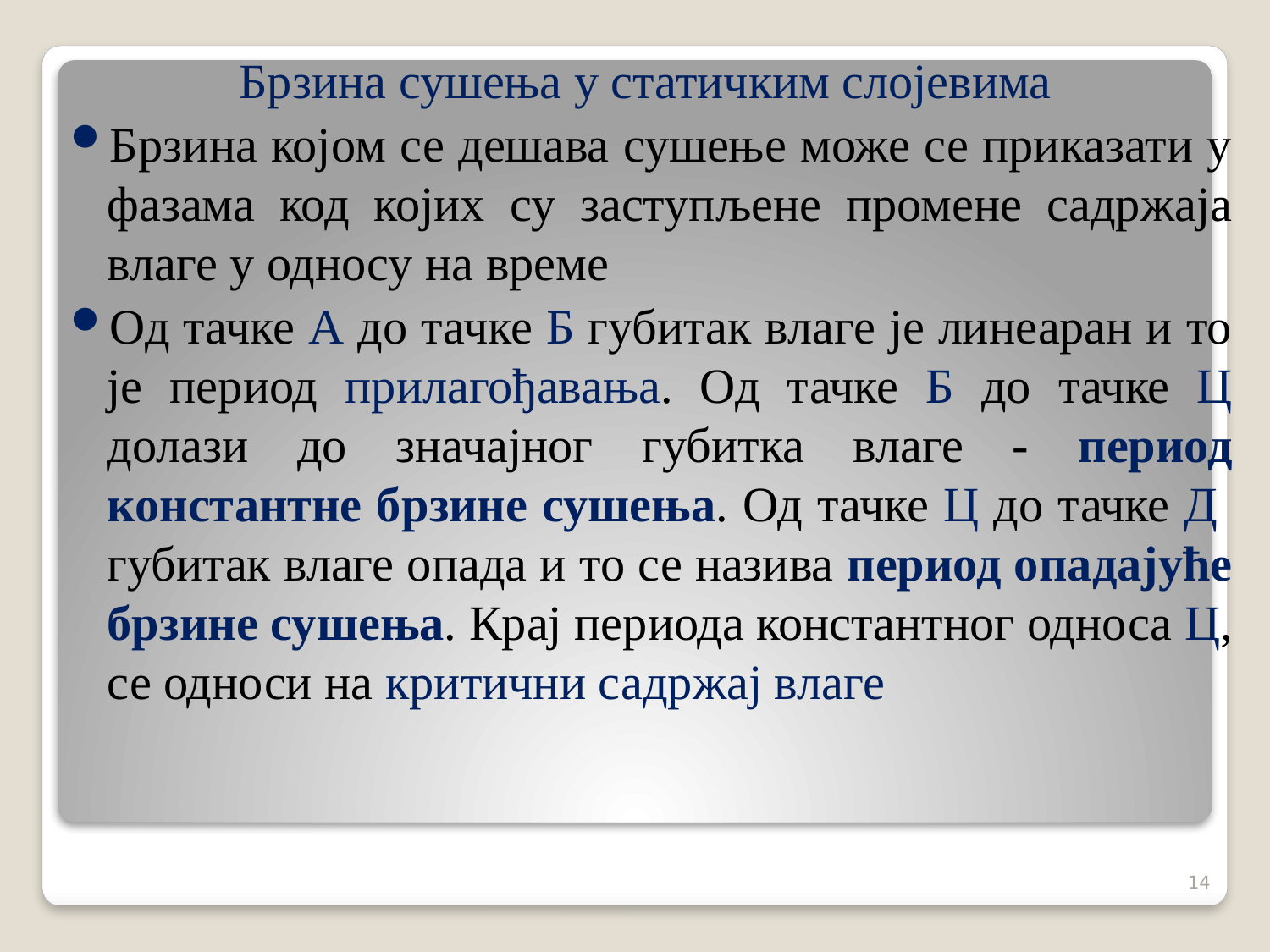

Брзина сушења у статичким слојевима
Брзина којом се дешава сушење може се приказати у фазама код којих су заступљене промене садржаја влаге у односу на време
Од тачке А до тачке Б губитак влаге је линеаран и то је период прилагођавања. Од тачке Б до тачке Ц долази до значајног губитка влаге - период константне брзине сушења. Од тачке Ц до тачке Д  губитак влаге опада и то се назива период опадајуће брзине сушења. Крај периода константног односа Ц, се односи на критични садржај влаге
14